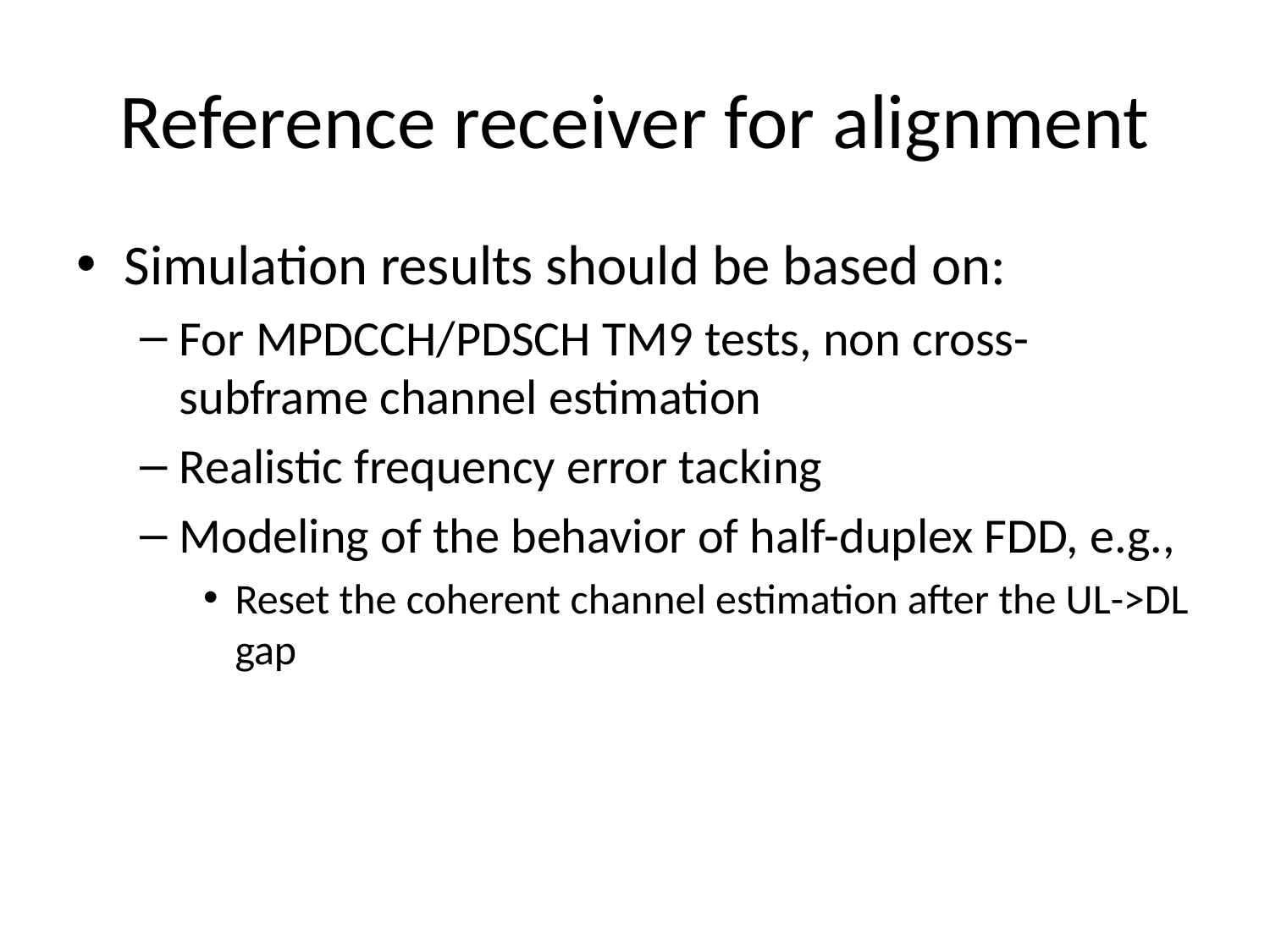

# Reference receiver for alignment
Simulation results should be based on:
For MPDCCH/PDSCH TM9 tests, non cross-subframe channel estimation
Realistic frequency error tacking
Modeling of the behavior of half-duplex FDD, e.g.,
Reset the coherent channel estimation after the UL->DL gap